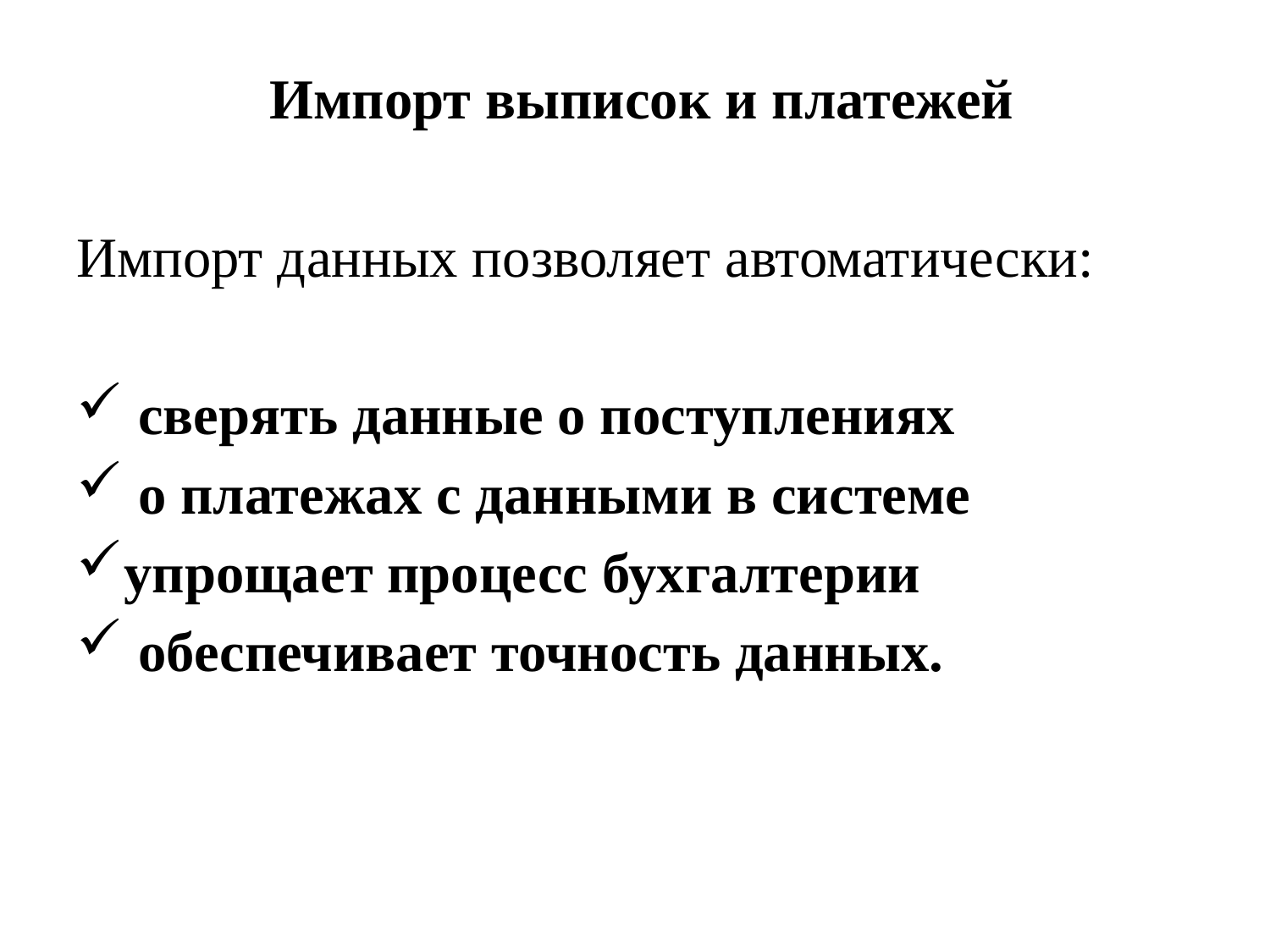

Импорт выписок и платежей

Импорт данных позволяет автоматически:

 сверять данные о поступлениях
 о платежах с данными в системе
упрощает процесс бухгалтерии
 обеспечивает точность данных.